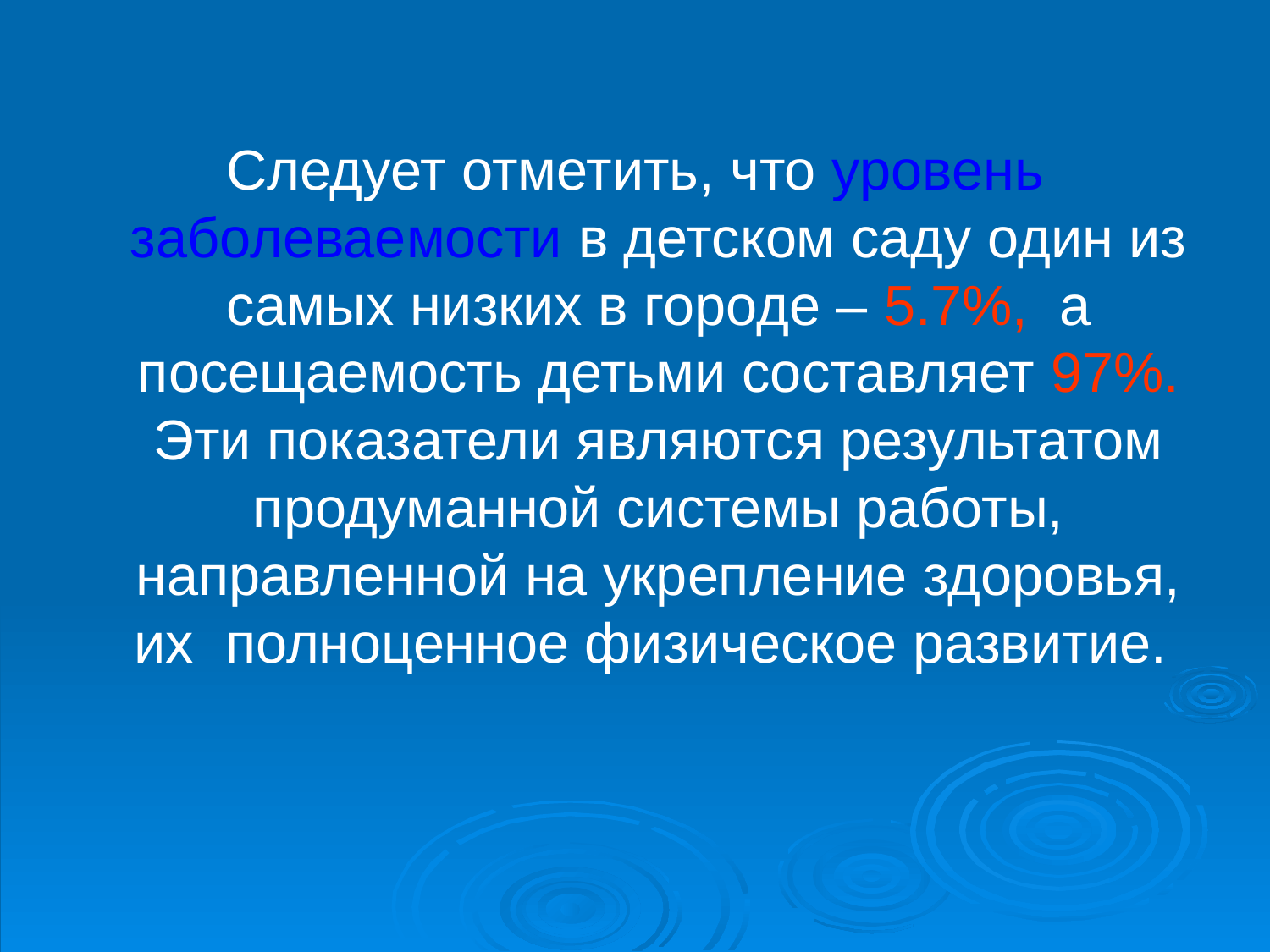

#
Следует отметить, что уровень заболеваемости в детском саду один из самых низких в городе – 5.7%,  а посещаемость детьми составляет 97%. Эти показатели являются результатом продуманной системы работы, направленной на укрепление здоровья, их  полноценное физическое развитие.